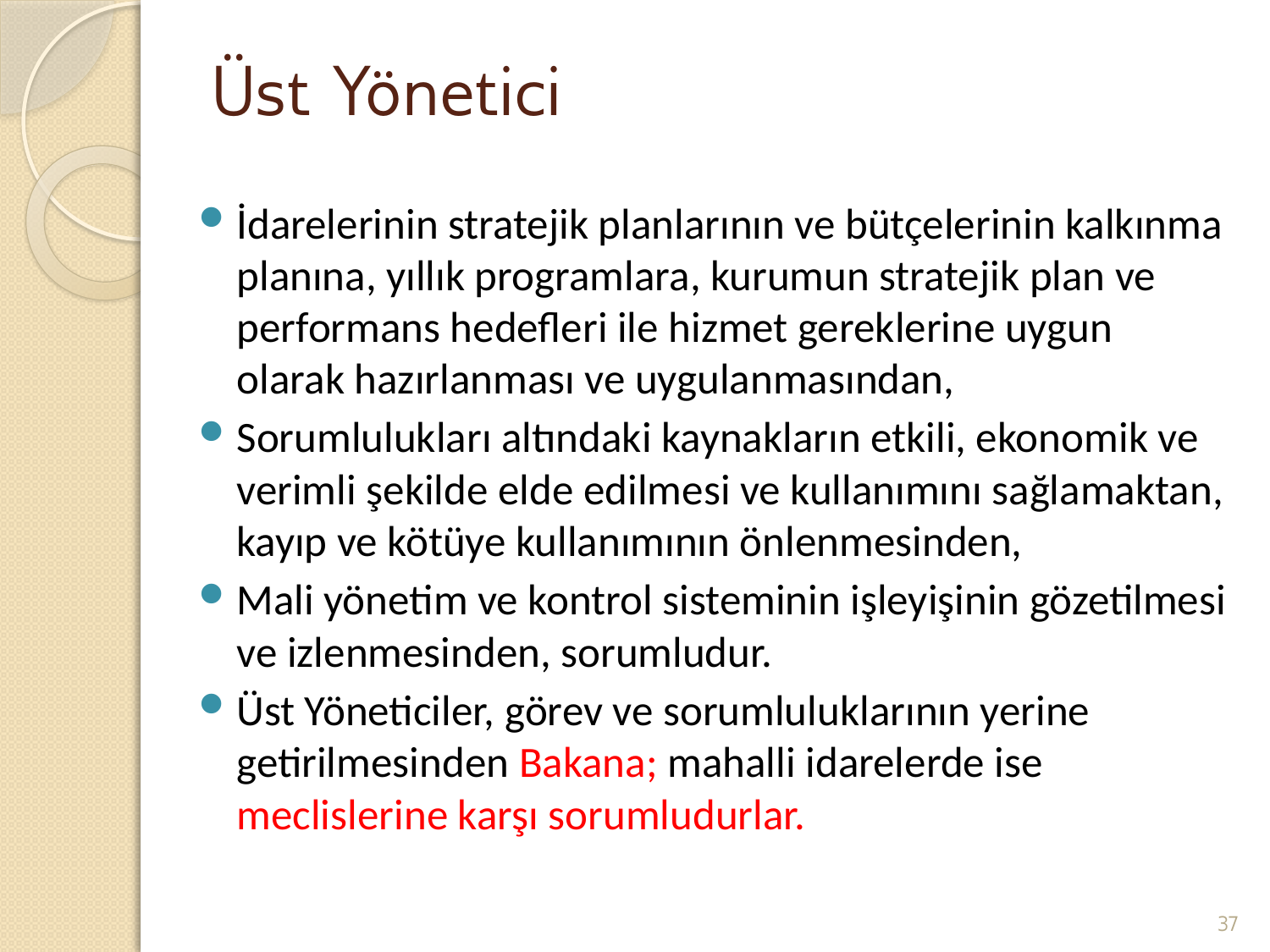

# Üst Yönetici

İdarelerinin stratejik planlarının ve bütçelerinin kalkınma planına, yıllık programlara, kurumun stratejik plan ve performans hedefleri ile hizmet gereklerine uygun olarak hazırlanması ve uygulanmasından,
Sorumlulukları altındaki kaynakların etkili, ekonomik ve verimli şekilde elde edilmesi ve kullanımını sağlamaktan, kayıp ve kötüye kullanımının önlenmesinden,
Mali yönetim ve kontrol sisteminin işleyişinin gözetilmesi ve izlenmesinden, sorumludur.
Üst Yöneticiler, görev ve sorumluluklarının yerine getirilmesinden Bakana; mahalli idarelerde ise meclislerine karşı sorumludurlar.

37